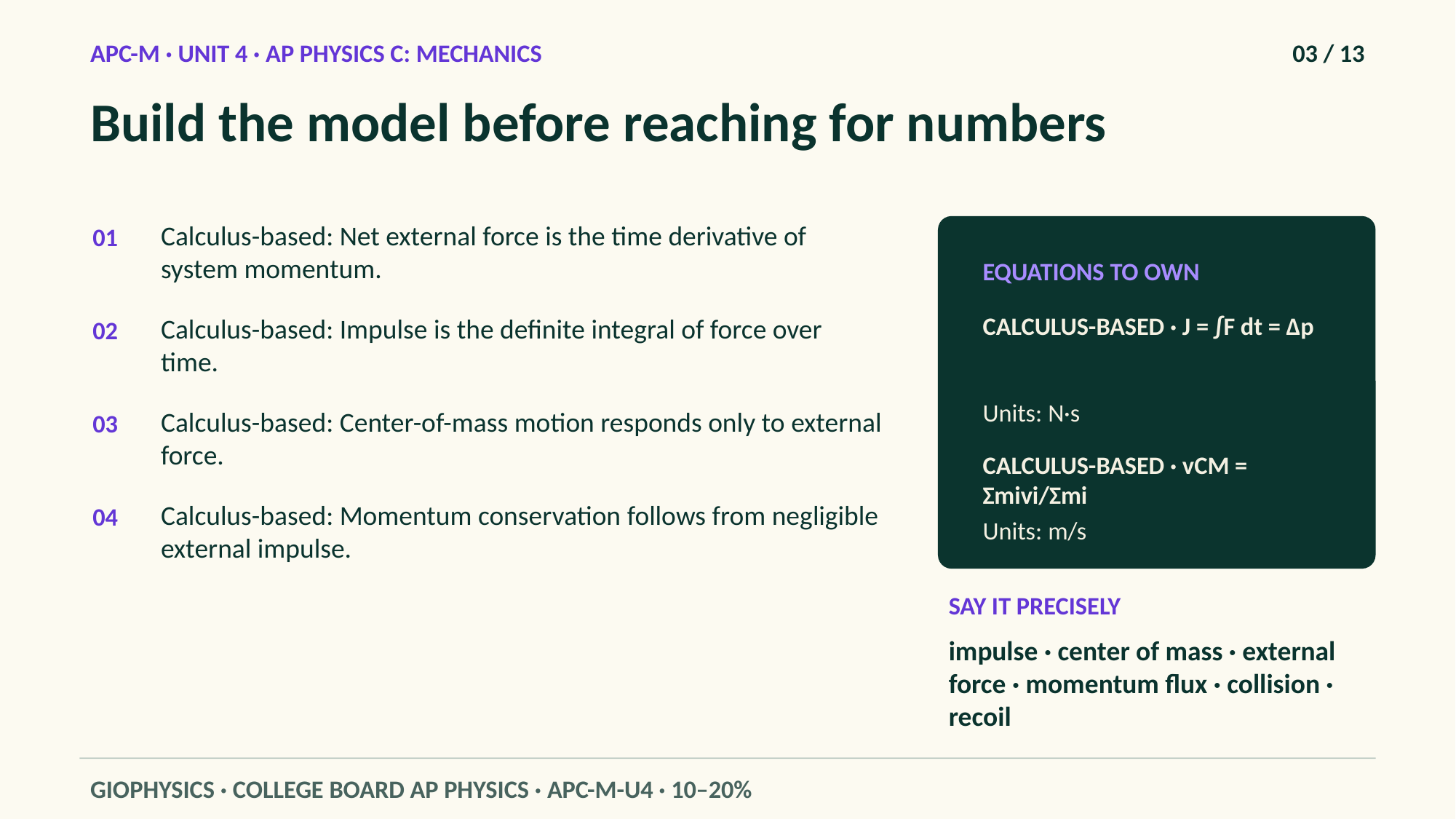

APC-M · UNIT 4 · AP PHYSICS C: MECHANICS
03 / 13
Build the model before reaching for numbers
Calculus-based: Net external force is the time derivative of system momentum.
01

EQUATIONS TO OWN
CALCULUS-BASED · J = ∫F dt = Δp
Calculus-based: Impulse is the definite integral of force over time.
02
Units: N·s
Calculus-based: Center-of-mass motion responds only to external force.
03
CALCULUS-BASED · vCM = Σmivi/Σmi
Calculus-based: Momentum conservation follows from negligible external impulse.
04
Units: m/s
SAY IT PRECISELY
impulse · center of mass · external force · momentum flux · collision · recoil

GIOPHYSICS · COLLEGE BOARD AP PHYSICS · APC-M-U4 · 10–20%